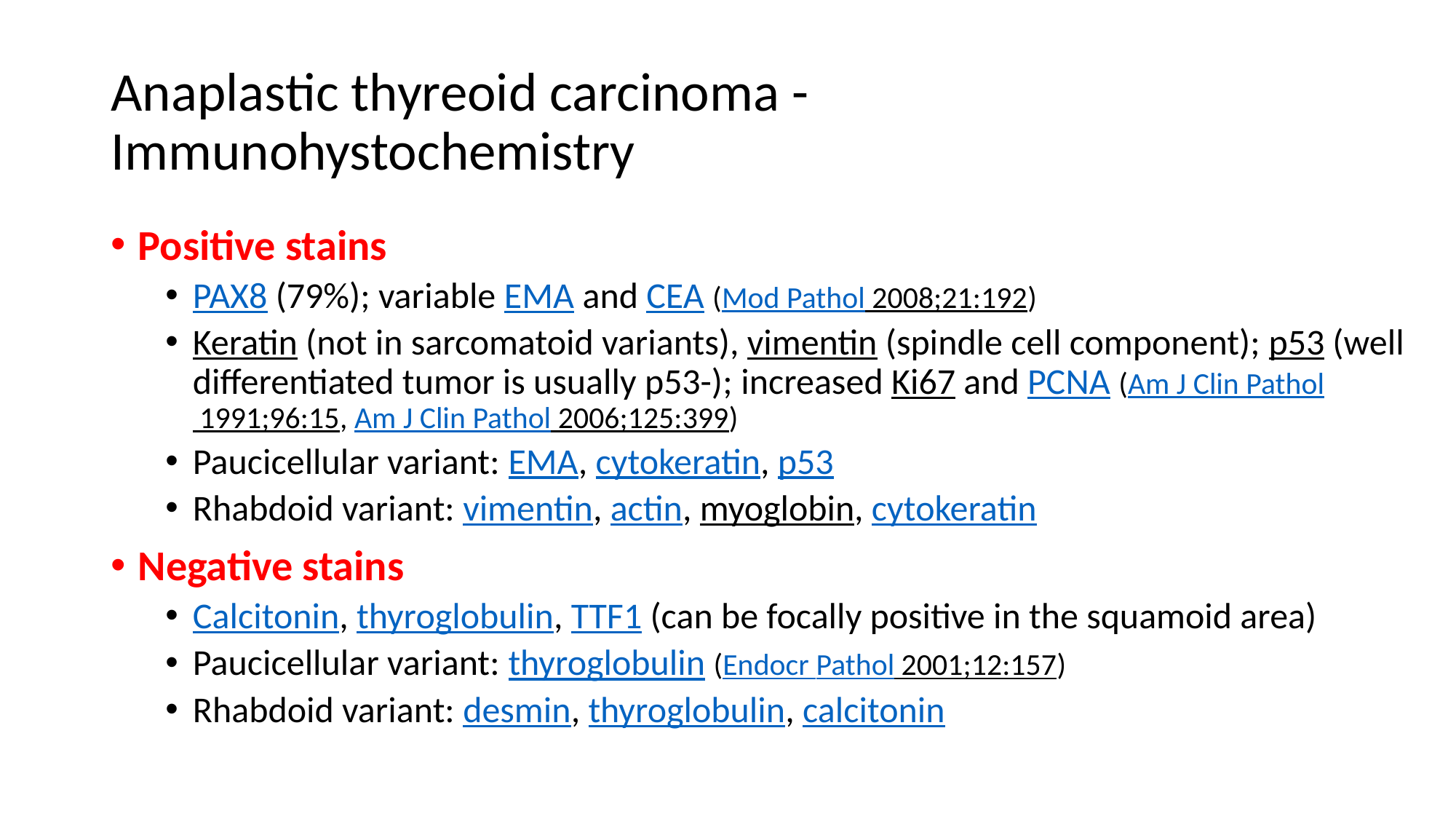

# Anaplastic thyreoid carcinoma - Immunohystochemistry
Positive stains
PAX8 (79%); variable EMA and CEA (Mod Pathol 2008;21:192)
Keratin (not in sarcomatoid variants), vimentin (spindle cell component); p53 (well differentiated tumor is usually p53-); increased Ki67 and PCNA (Am J Clin Pathol 1991;96:15, Am J Clin Pathol 2006;125:399)
Paucicellular variant: EMA, cytokeratin, p53
Rhabdoid variant: vimentin, actin, myoglobin, cytokeratin
Negative stains
Calcitonin, thyroglobulin, TTF1 (can be focally positive in the squamoid area)
Paucicellular variant: thyroglobulin (Endocr Pathol 2001;12:157)
Rhabdoid variant: desmin, thyroglobulin, calcitonin